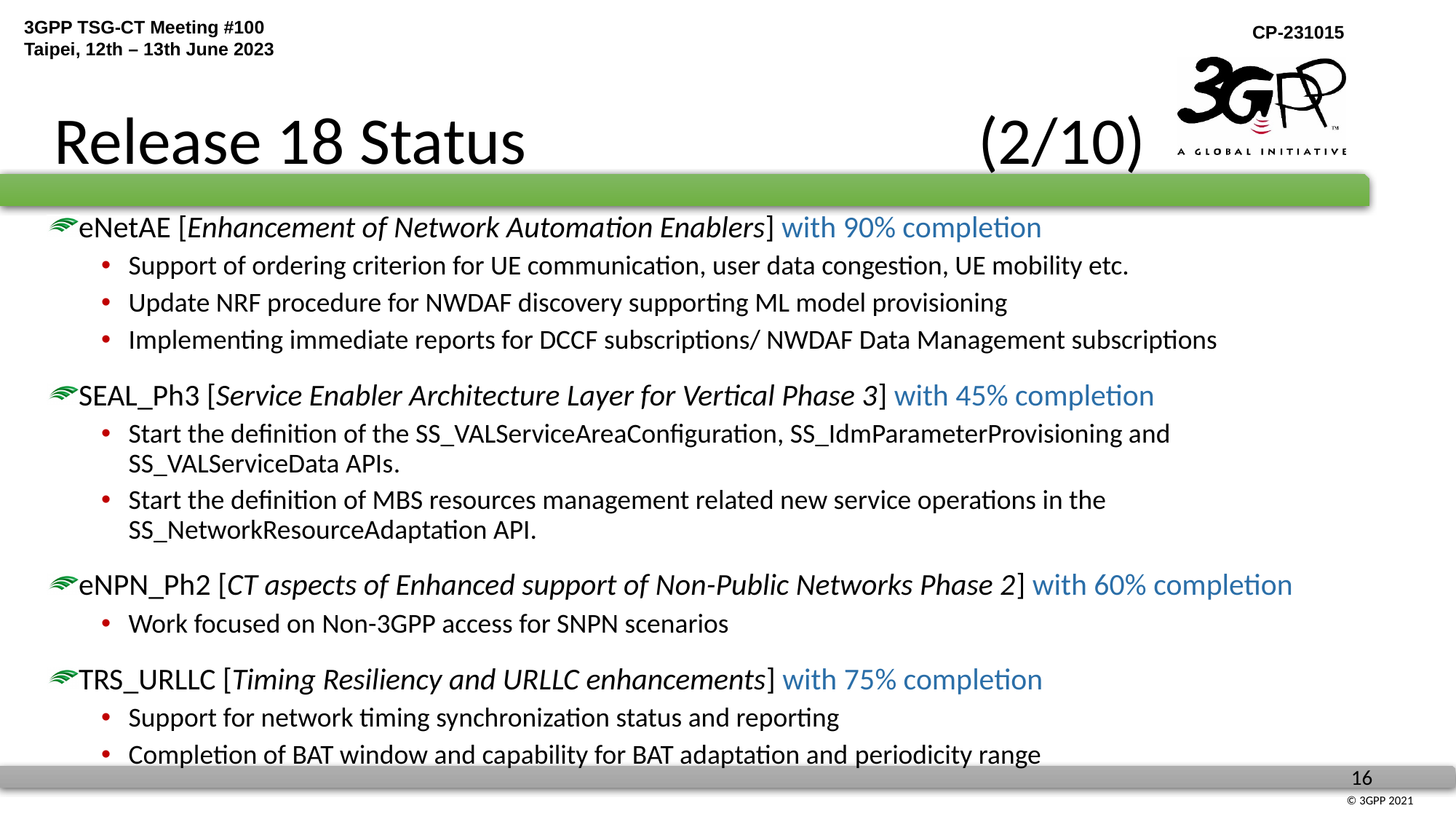

# Release 18 Status                              (2/10)
eNetAE [Enhancement of Network Automation Enablers] with 90% completion
Support of ordering criterion for UE communication, user data congestion, UE mobility etc.
Update NRF procedure for NWDAF discovery supporting ML model provisioning
Implementing immediate reports for DCCF subscriptions/ NWDAF Data Management subscriptions
SEAL_Ph3 [Service Enabler Architecture Layer for Vertical Phase 3] with 45% completion
Start the definition of the SS_VALServiceAreaConfiguration, SS_IdmParameterProvisioning and SS_VALServiceData APIs.
Start the definition of MBS resources management related new service operations in the SS_NetworkResourceAdaptation API.
eNPN_Ph2 [CT aspects of Enhanced support of Non-Public Networks Phase 2] with 60% completion
Work focused on Non-3GPP access for SNPN scenarios
TRS_URLLC [Timing Resiliency and URLLC enhancements] with 75% completion
Support for network timing synchronization status and reporting
Completion of BAT window and capability for BAT adaptation and periodicity range